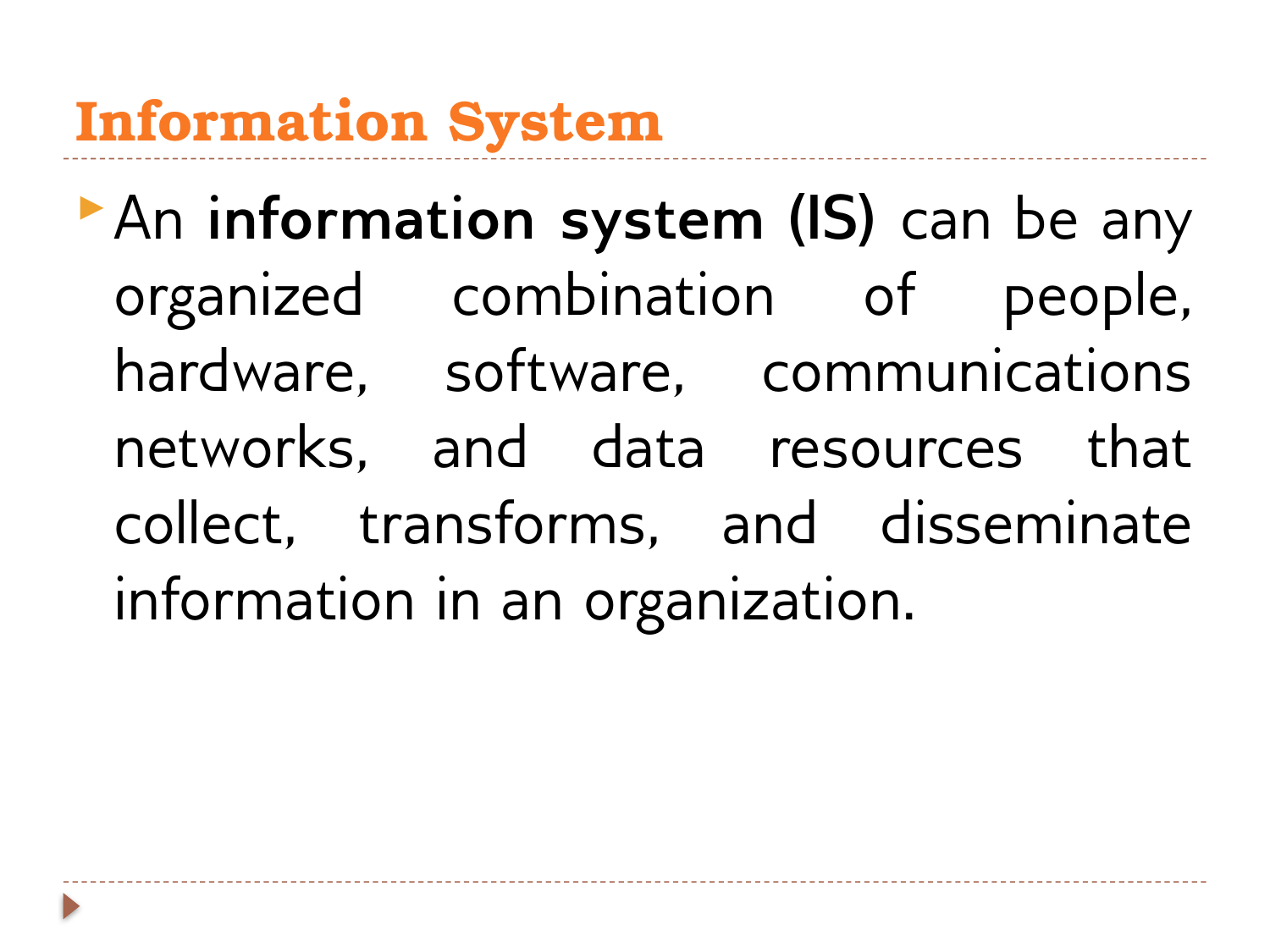

# Information System
An information system (IS) can be any organized combination of people, hardware, software, communications networks, and data resources that collect, transforms, and disseminate information in an organization.